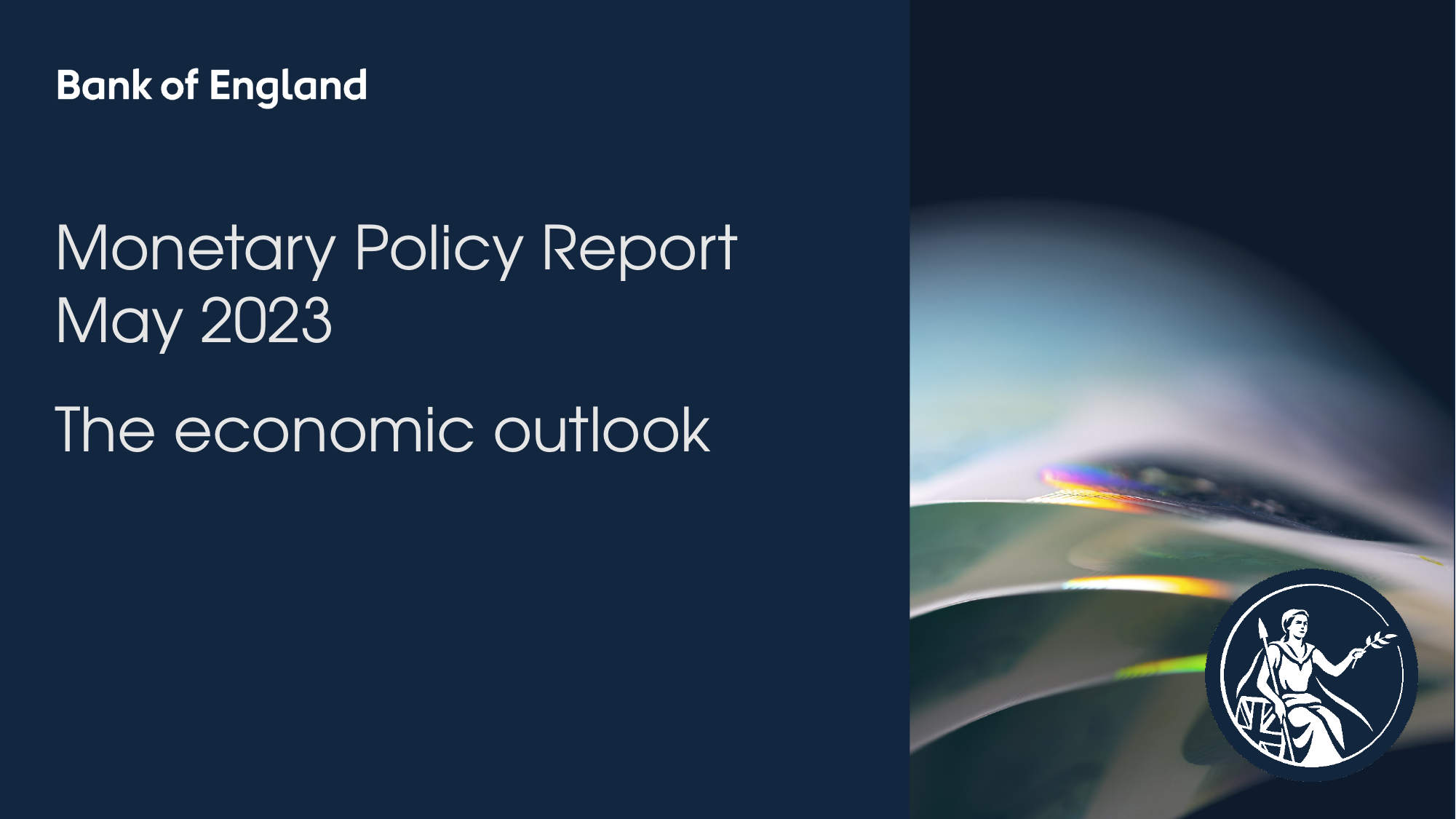

Monetary Policy Report
May 2023
The economic outlook